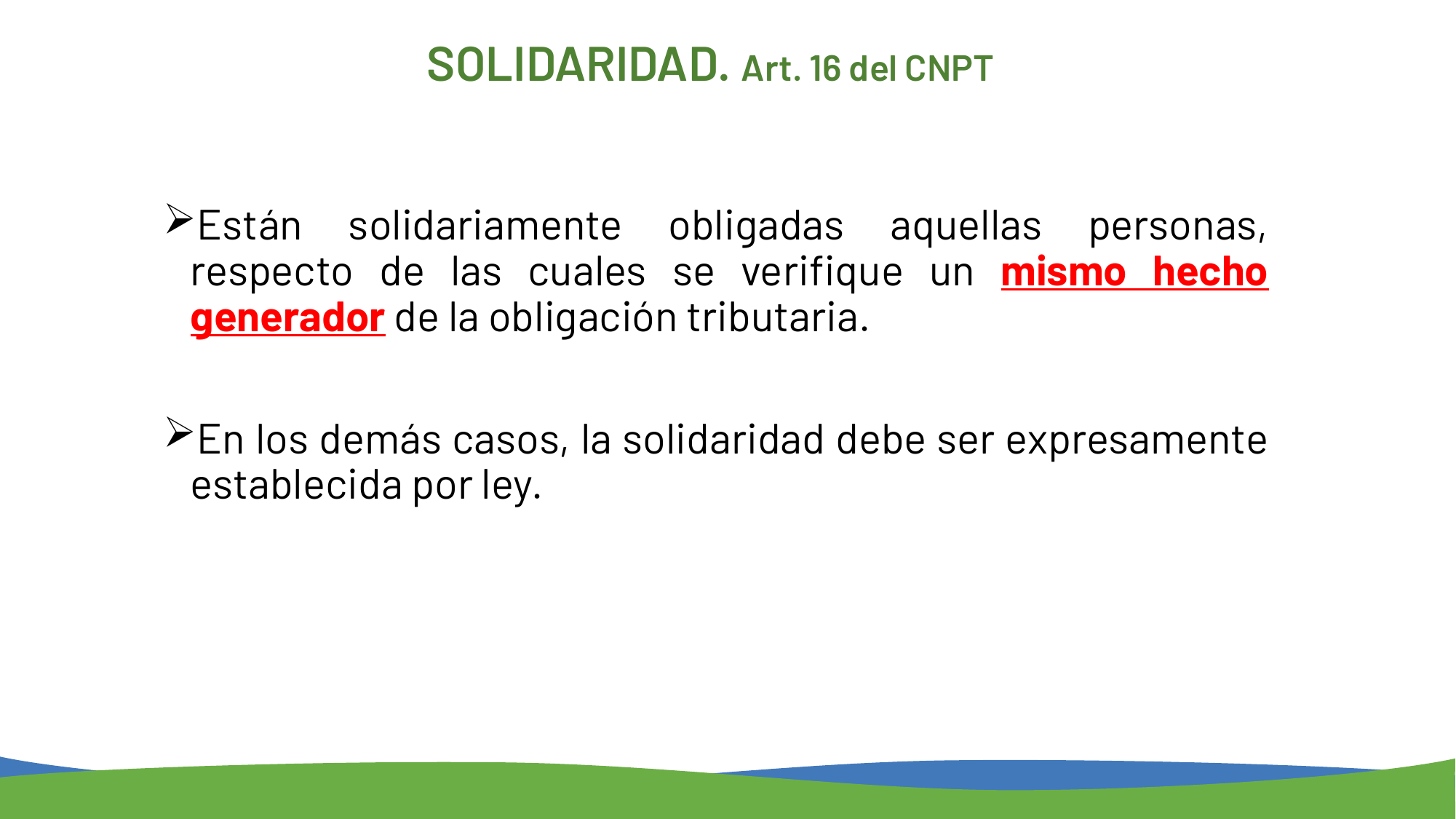

SOLIDARIDAD. Art. 16 del CNPT

Están solidariamente obligadas aquellas personas, respecto de las cuales se verifique un mismo hecho generador de la obligación tributaria.

En los demás casos, la solidaridad debe ser expresamente establecida por ley.